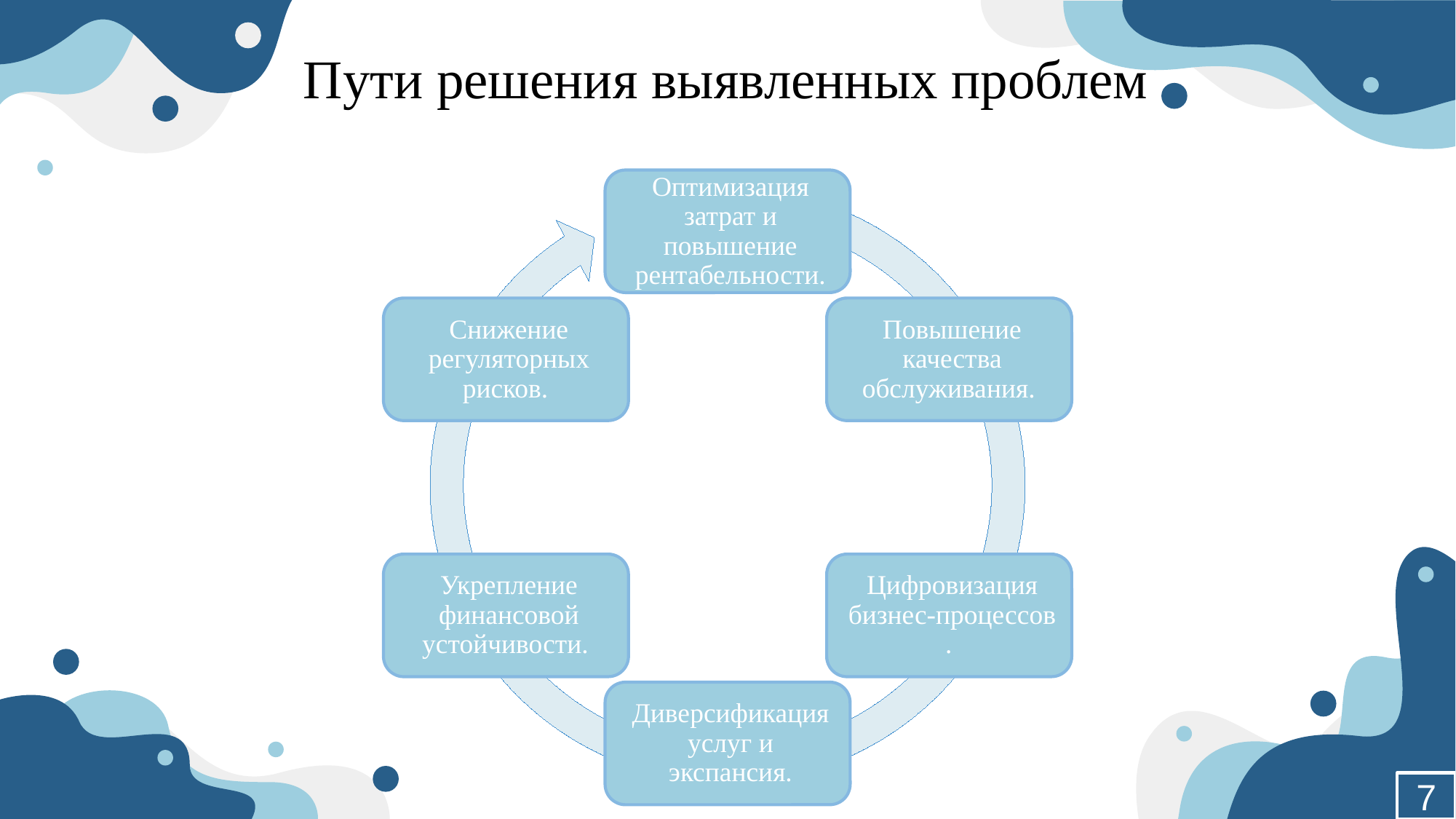

Пути решения выявленных проблем
Оптимизация затрат и повышение рентабельности.
Повышение качества обслуживания.
Цифровизация бизнес‑процессов.
Диверсификация услуг и экспансия.
Укрепление финансовой устойчивости.
Снижение регуляторных рисков.
7